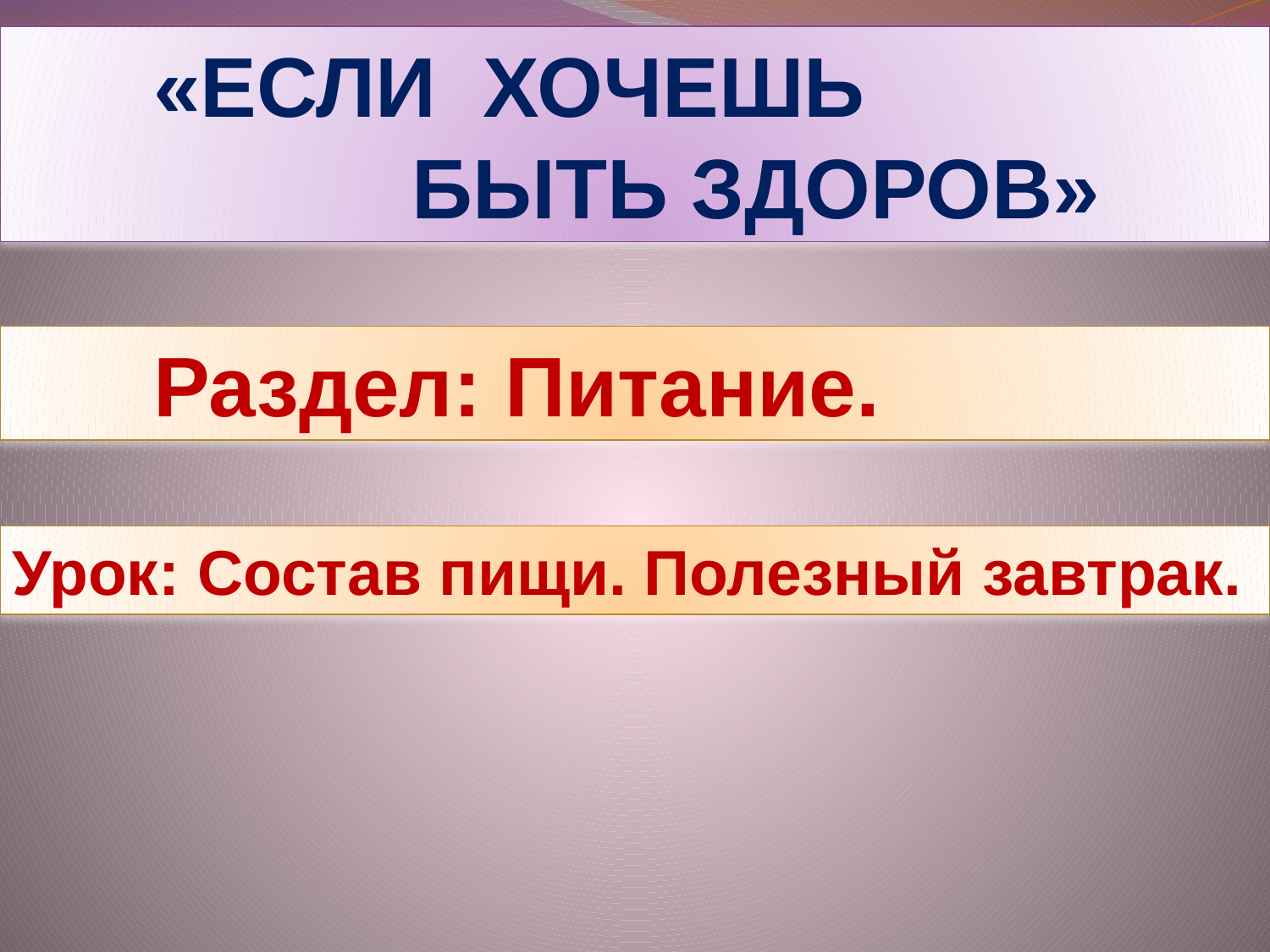

«ЕСЛИ  ХОЧЕШЬ
                 БЫТЬ ЗДОРОВ»
      Раздел: Питание.
Урок: Состав пищи. Полезный завтрак.